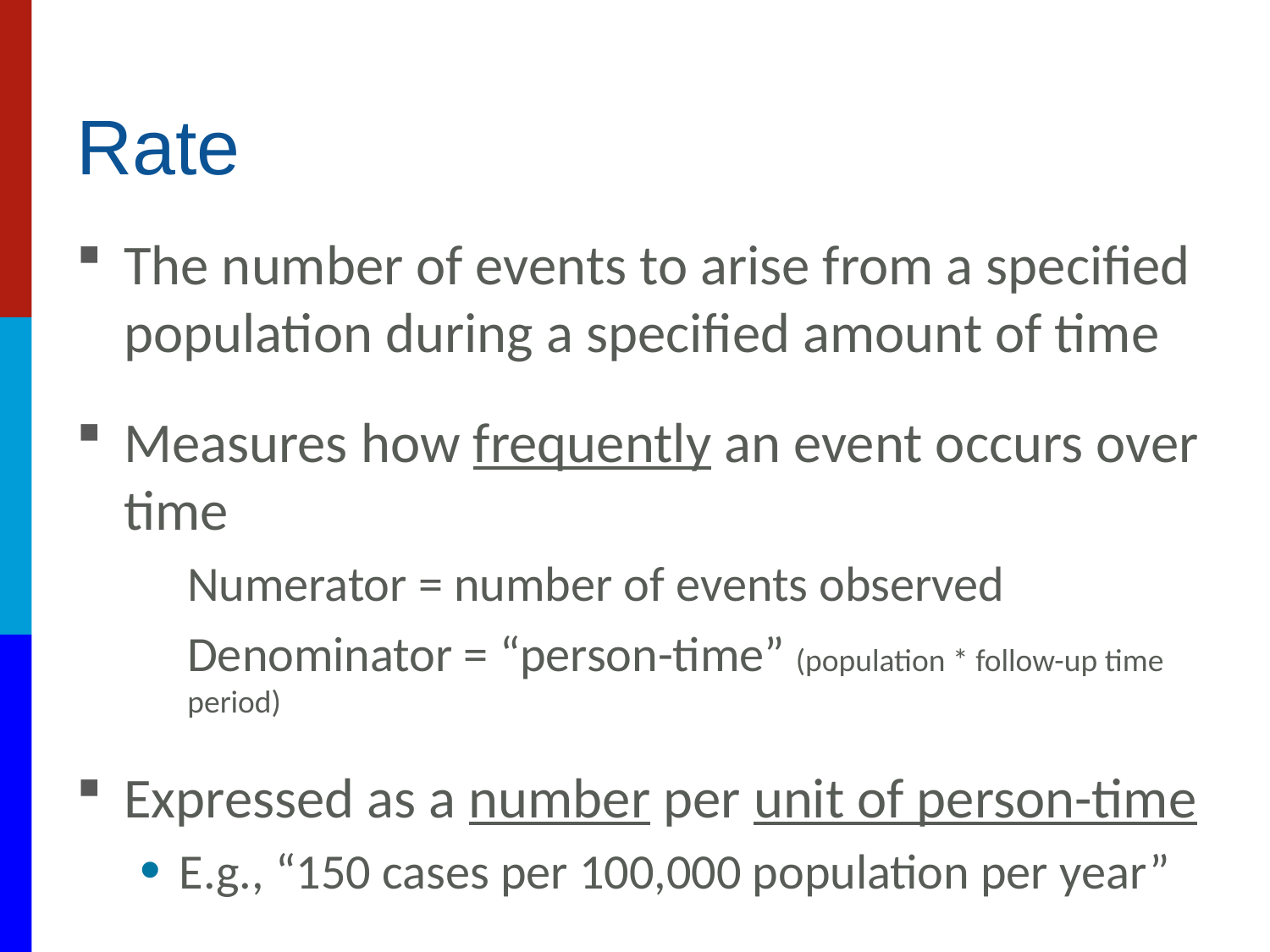

# Rate
The number of events to arise from a specified population during a specified amount of time

Measures how frequently an event occurs over time
Numerator = number of events observed
Denominator = “person-time” (population * follow-up time period)

Expressed as a number per unit of person-time
E.g., “150 cases per 100,000 population per year”